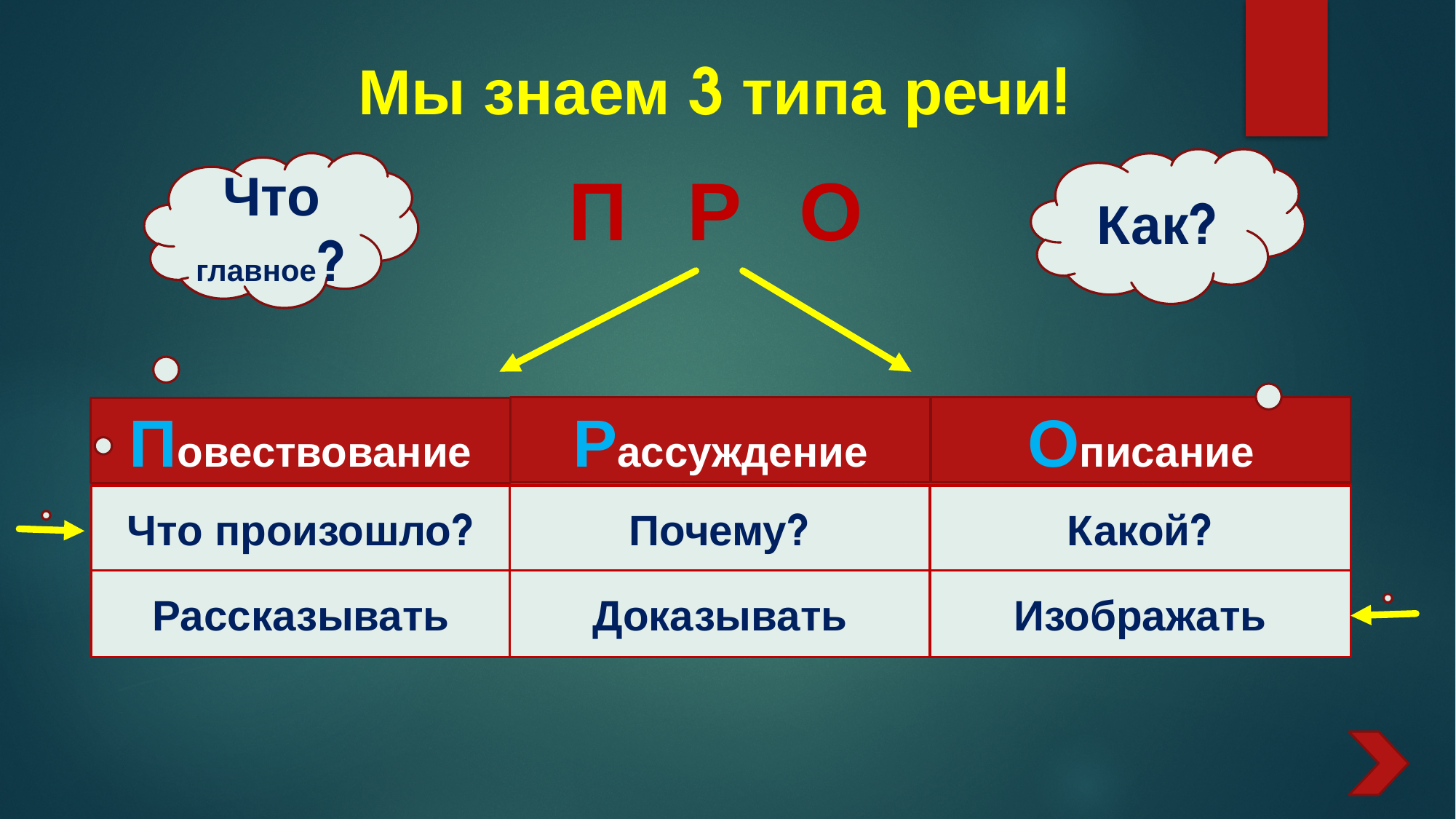

# Мы знаем 3 типа речи!
Как?
Что
главное?
О
Р
П
Рассуждение
Описание
Повествование
Что произошло?
Почему?
Какой?
Рассказывать
Доказывать
Изображать